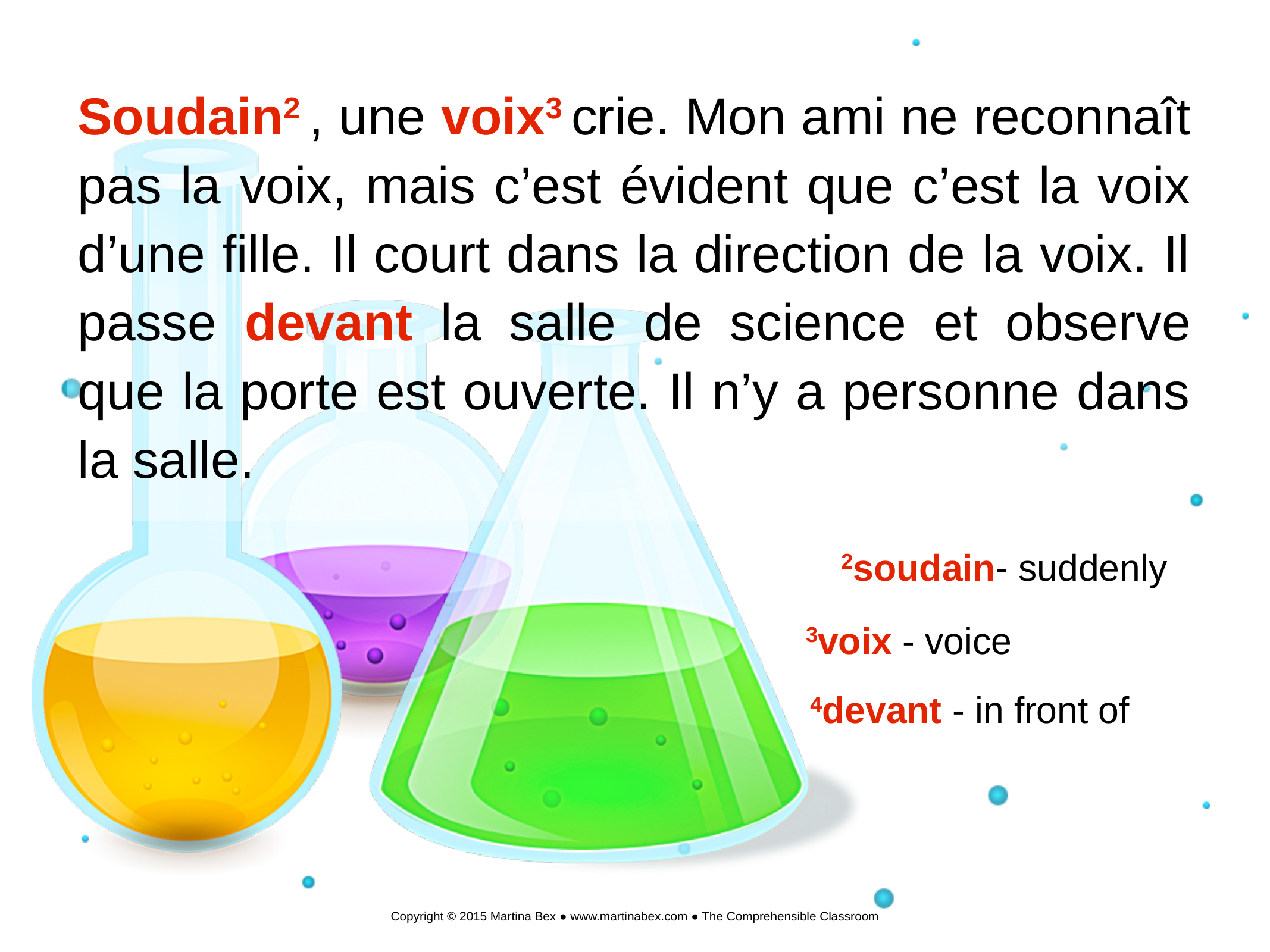

Soudain2 , une voix3 crie. Mon ami ne reconnaît pas la voix, mais c’est évident que c’est la voix d’une fille. Il court dans la direction de la voix. Il passe devant la salle de science et observe que la porte est ouverte. Il n’y a personne dans la salle.
2soudain- suddenly
3voix - voice
4devant - in front of
Copyright © 2015 Martina Bex ● www.martinabex.com ● The Comprehensible Classroom